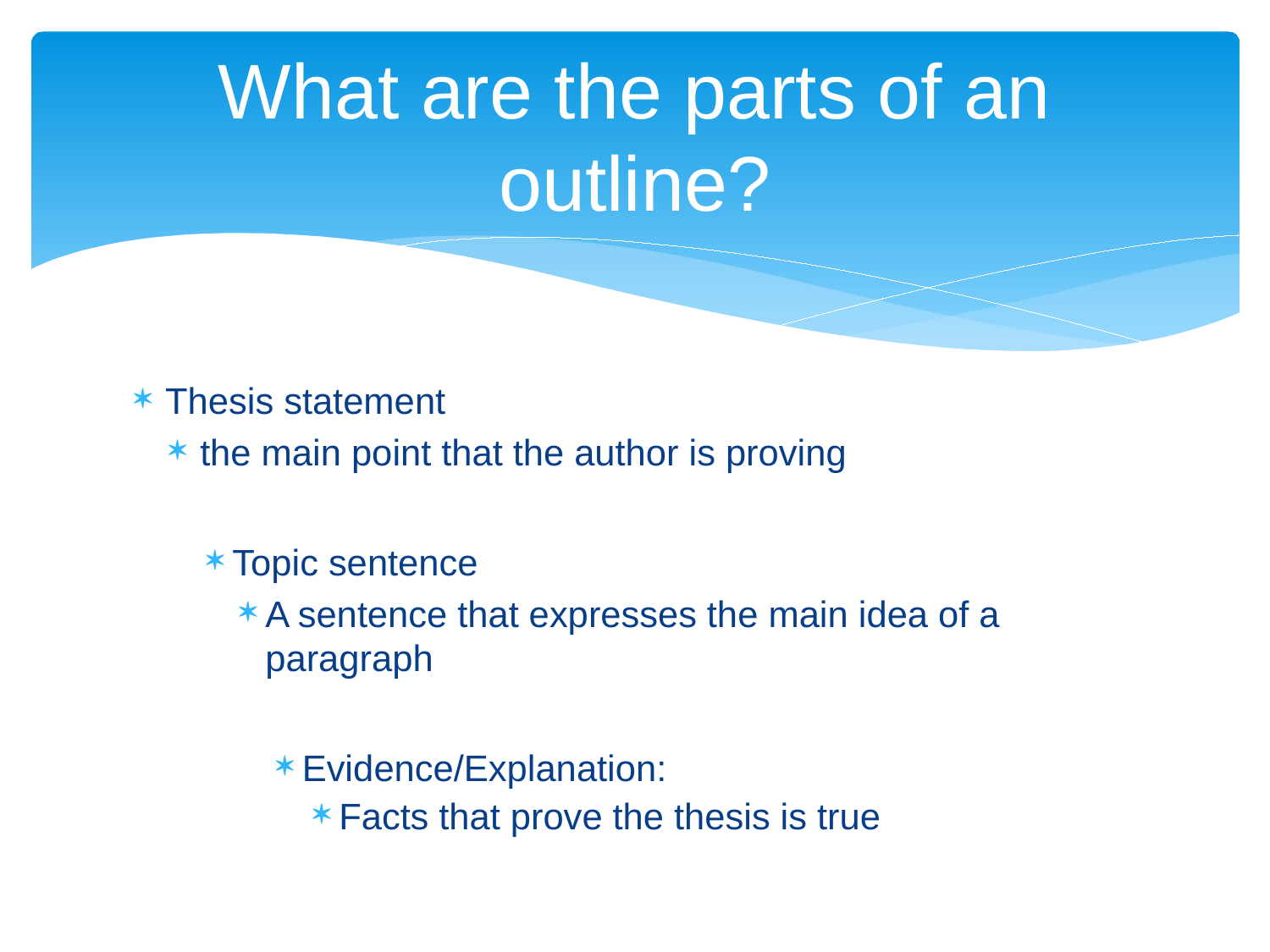

# What are the parts of an outline?
Thesis statement
the main point that the author is proving

Topic sentence
A sentence that expresses the main idea of a paragraph

Evidence/Explanation:
Facts that prove the thesis is true